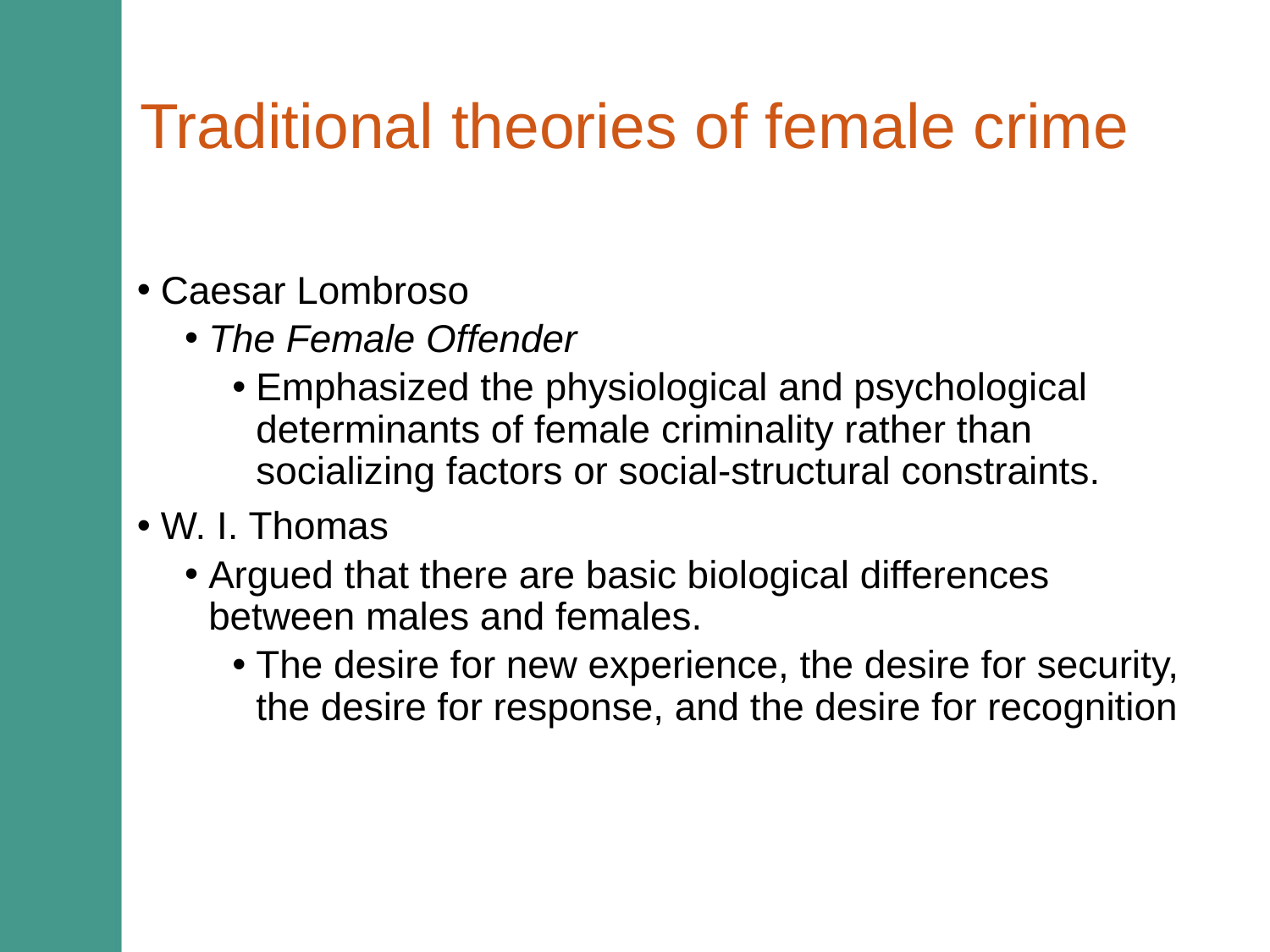

# Traditional theories of female crime
Caesar Lombroso
The Female Offender
Emphasized the physiological and psychological determinants of female criminality rather than socializing factors or social-structural constraints.
W. I. Thomas
Argued that there are basic biological differences between males and females.
The desire for new experience, the desire for security, the desire for response, and the desire for recognition